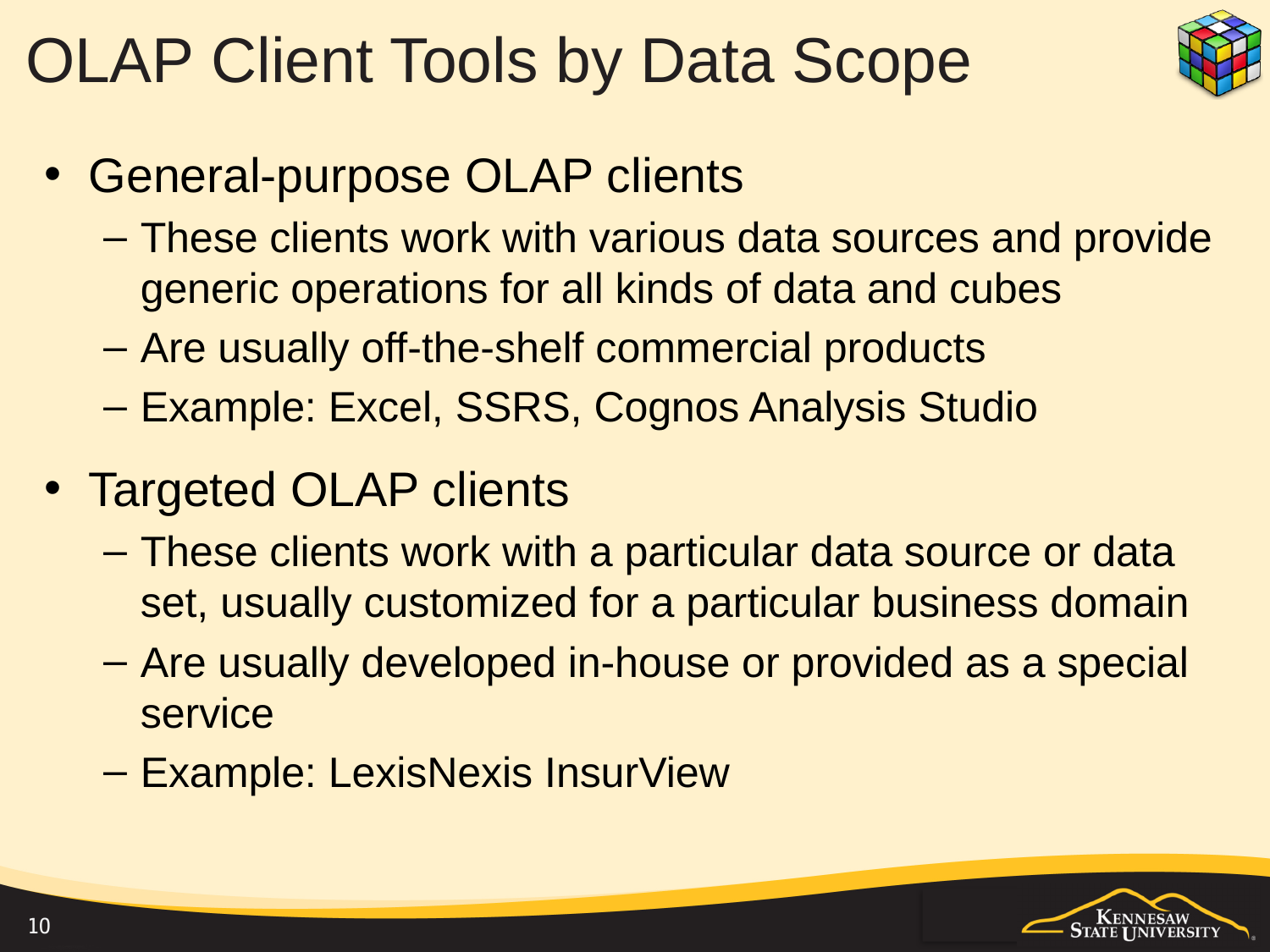

# OLAP Client Tools by Data Scope
General-purpose OLAP clients
These clients work with various data sources and provide generic operations for all kinds of data and cubes
Are usually off-the-shelf commercial products
Example: Excel, SSRS, Cognos Analysis Studio
Targeted OLAP clients
These clients work with a particular data source or data set, usually customized for a particular business domain
Are usually developed in-house or provided as a special service
Example: LexisNexis InsurView
10